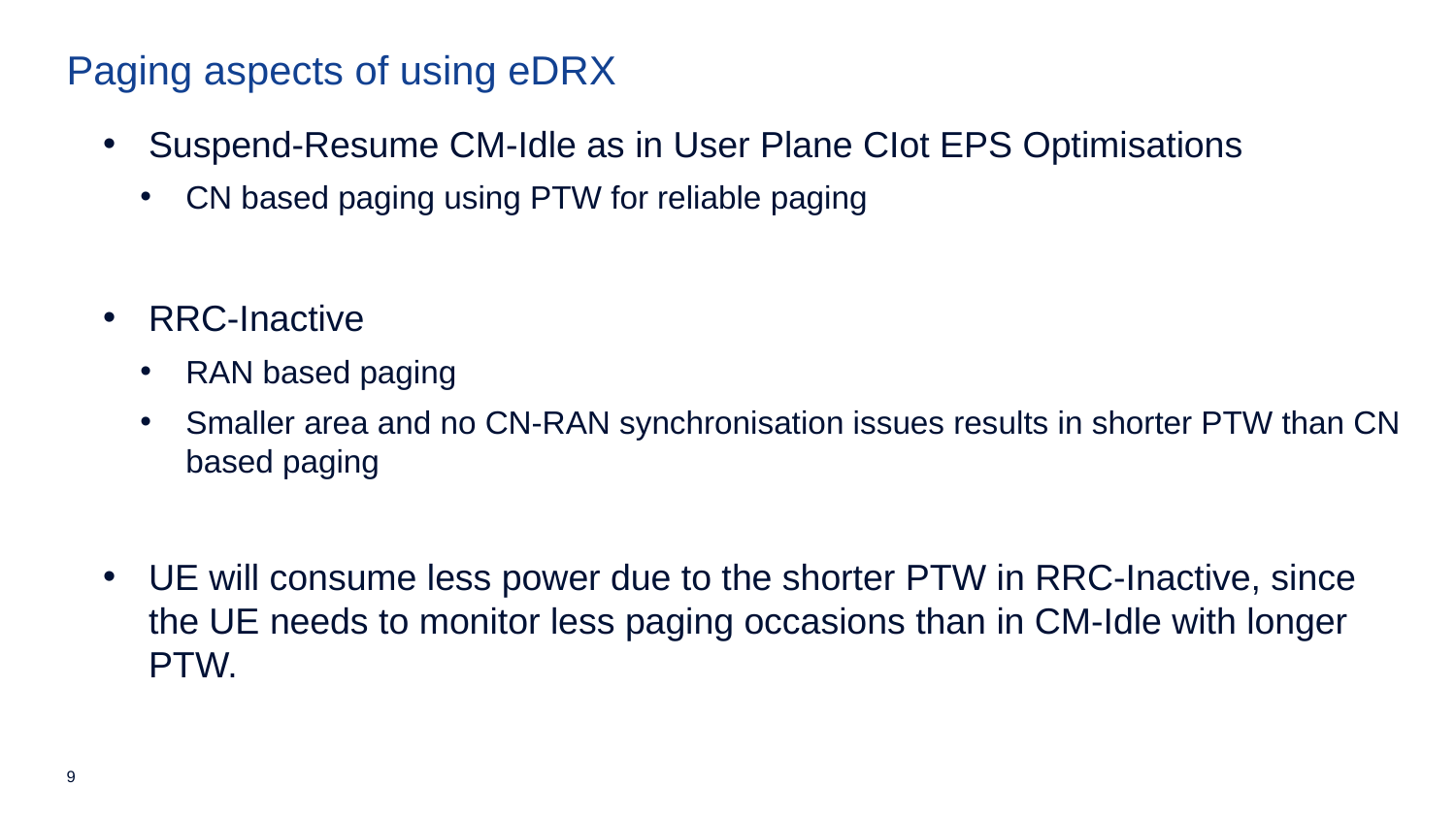

Paging aspects of using eDRX
Suspend-Resume CM-Idle as in User Plane CIot EPS Optimisations
CN based paging using PTW for reliable paging

RRC-Inactive
RAN based paging
Smaller area and no CN-RAN synchronisation issues results in shorter PTW than CN based paging

UE will consume less power due to the shorter PTW in RRC-Inactive, since the UE needs to monitor less paging occasions than in CM-Idle with longer PTW.